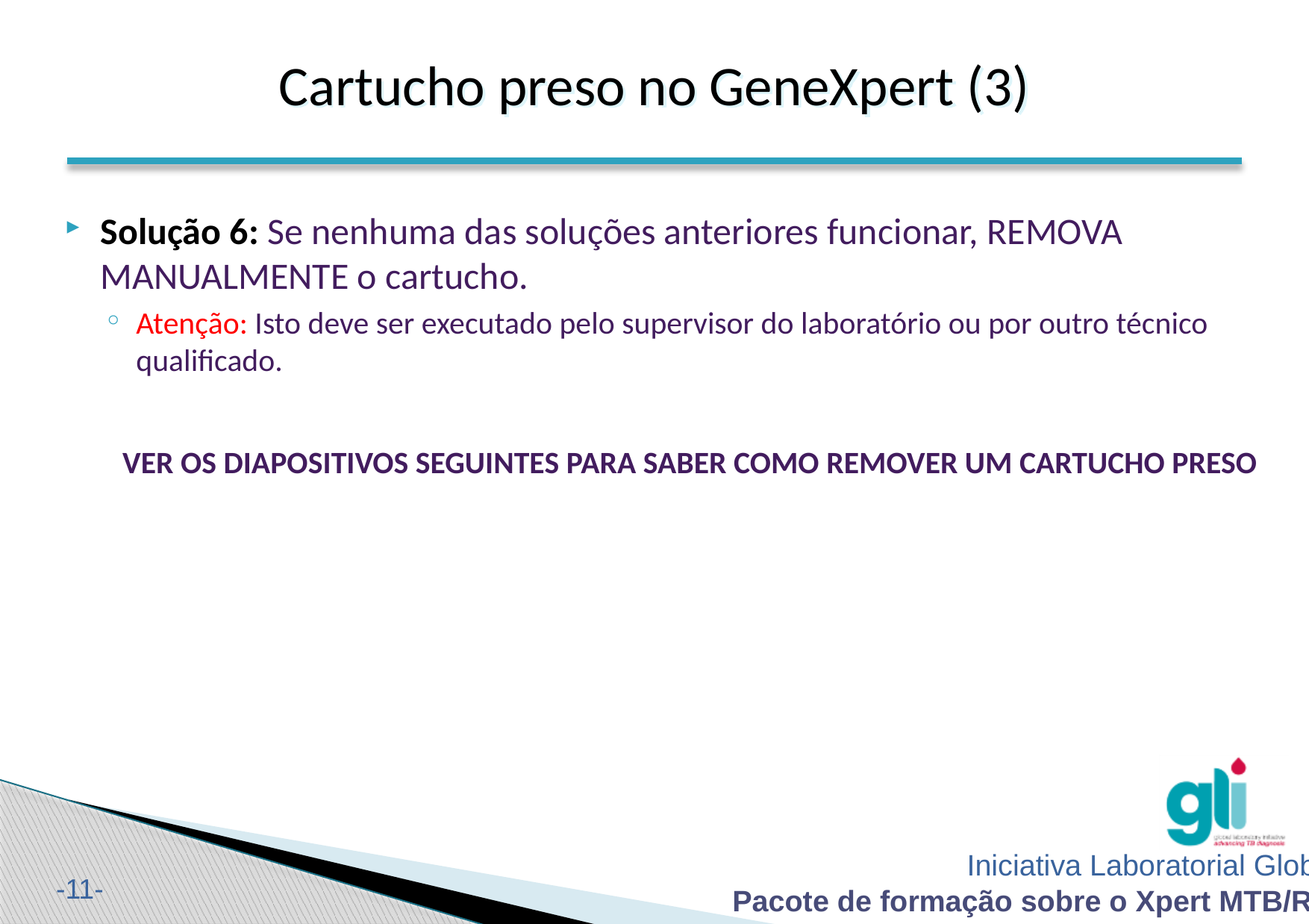

Cartucho preso no GeneXpert (3)
#
Solução 6: Se nenhuma das soluções anteriores funcionar, REMOVA MANUALMENTE o cartucho.
Atenção: Isto deve ser executado pelo supervisor do laboratório ou por outro técnico qualificado.

VER OS DIAPOSITIVOS SEGUINTES PARA SABER COMO REMOVER UM CARTUCHO PRESO